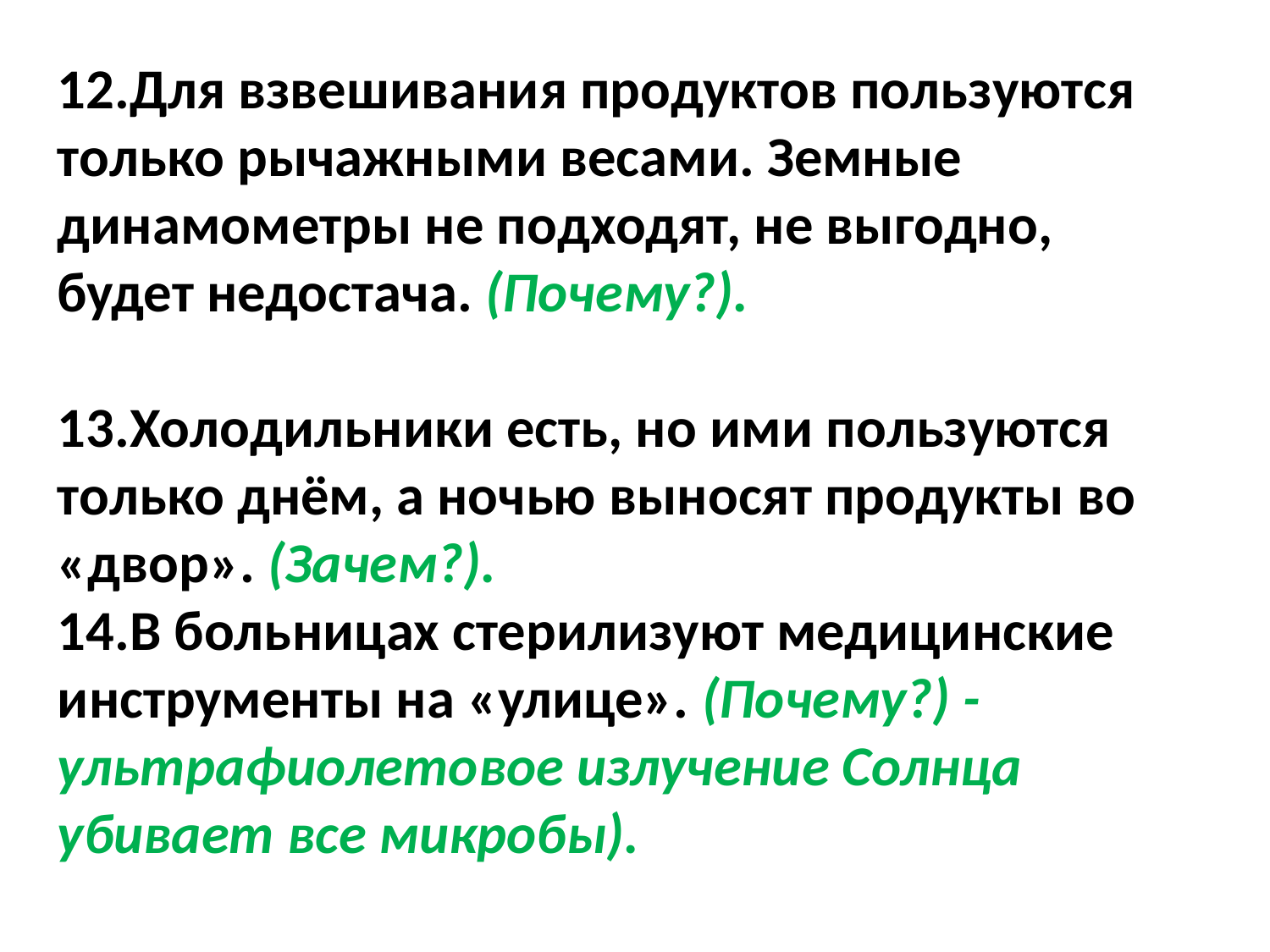

12.Для взвешивания продуктов пользуются только рычажными весами. Земные динамометры не подходят, не выгодно, будет недостача. (Почему?).

13.Холодильники есть, но ими пользуются только днём, а ночью выносят продукты во «двор». (Зачем?).
14.В больницах стерилизуют медицинские инструменты на «улице». (Почему?) - ультрафиолетовое излучение Солнца убивает все микробы).